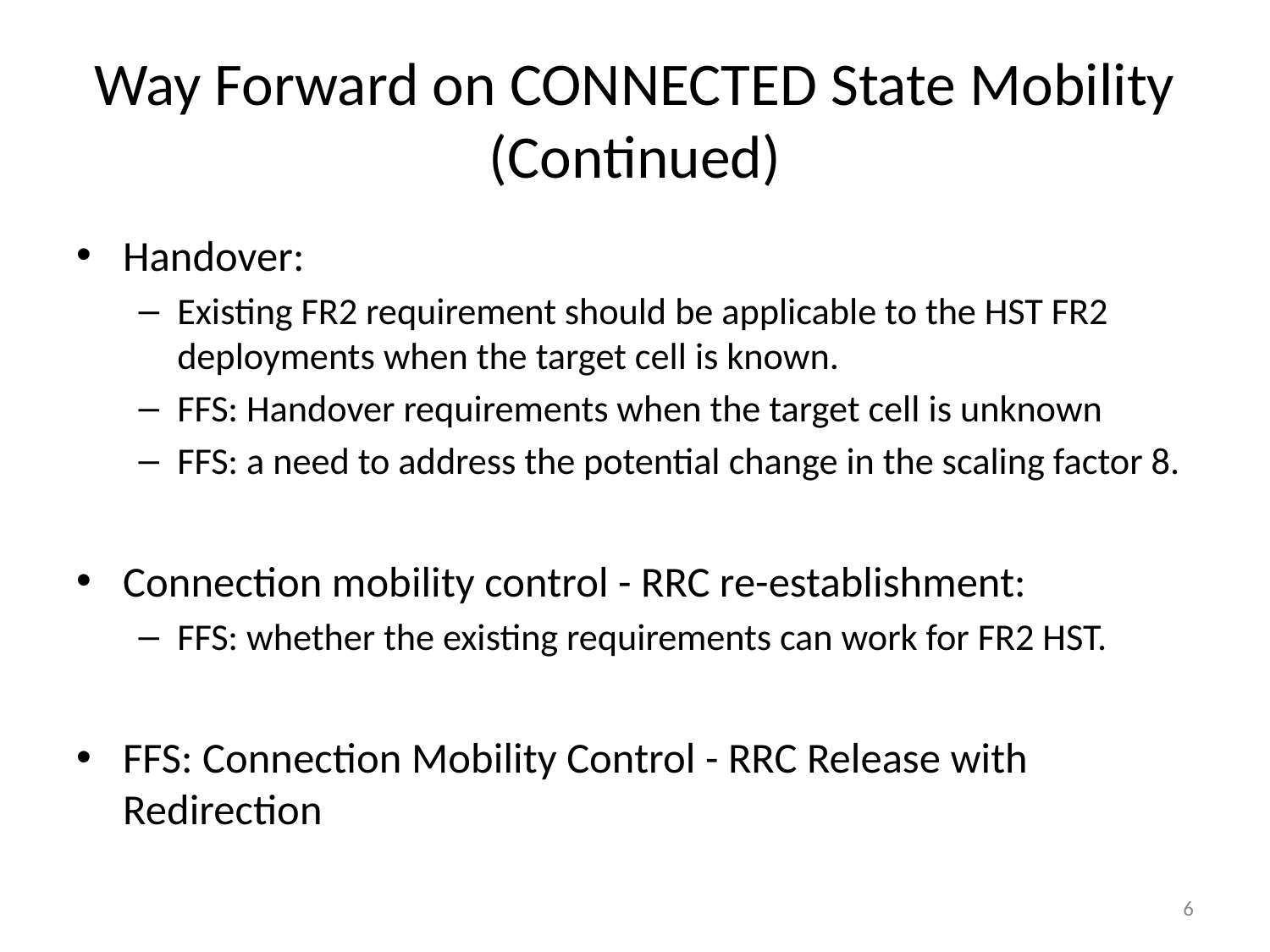

# Way Forward on CONNECTED State Mobility (Continued)
Handover:
Existing FR2 requirement should be applicable to the HST FR2 deployments when the target cell is known.
FFS: Handover requirements when the target cell is unknown
FFS: a need to address the potential change in the scaling factor 8.

Connection mobility control - RRC re-establishment:
FFS: whether the existing requirements can work for FR2 HST.

FFS: Connection Mobility Control - RRC Release with Redirection
6